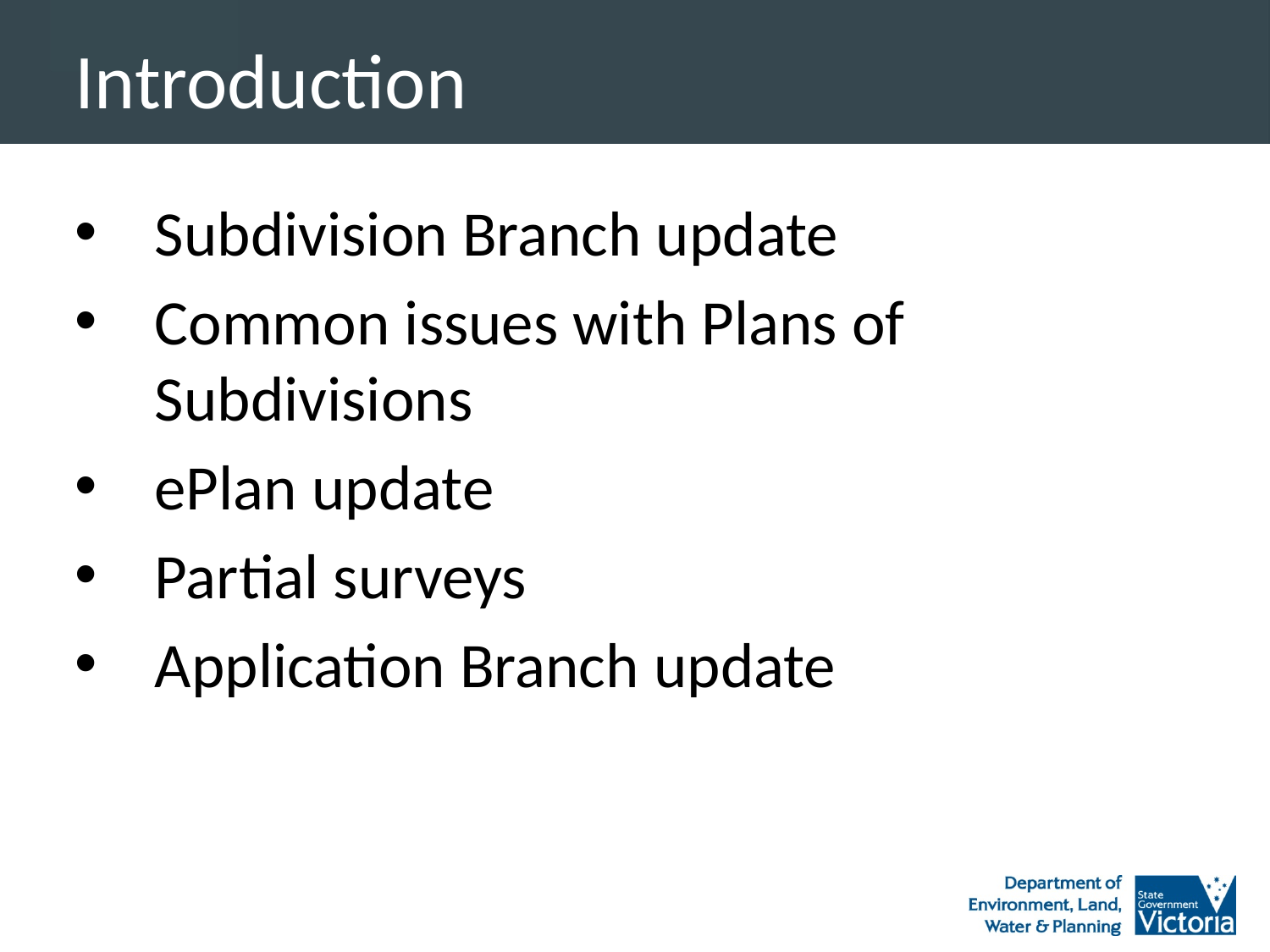

# Introduction
Subdivision Branch update
Common issues with Plans of Subdivisions
ePlan update
Partial surveys
Application Branch update